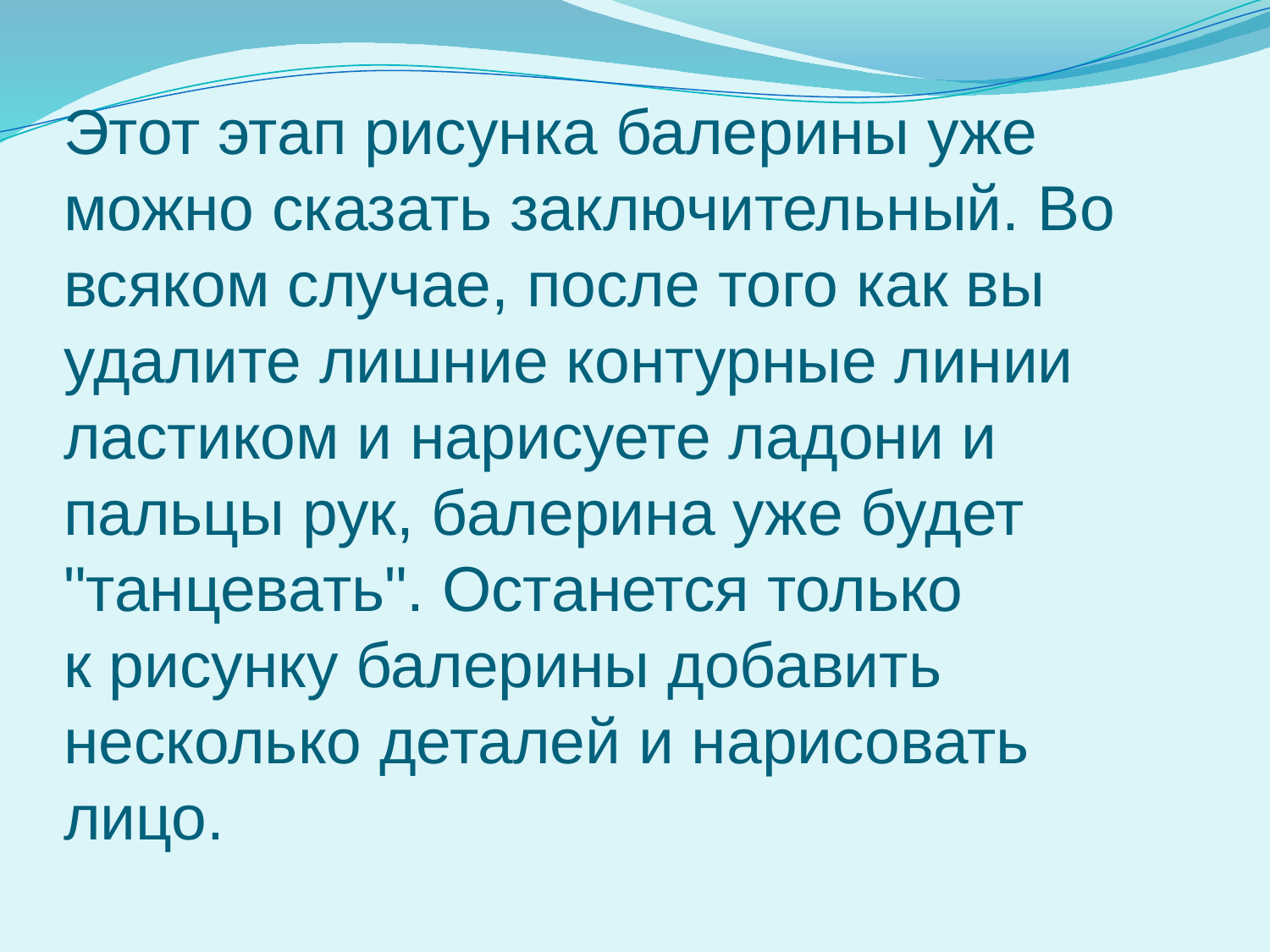

# Этот этап рисунка балерины уже можно сказать заключительный. Во всяком случае, после того как вы удалите лишние контурные линии ластиком и нарисуете ладони и пальцы рук, балерина уже будет "танцевать". Останется только к рисунку балерины добавить несколько деталей и нарисовать лицо.